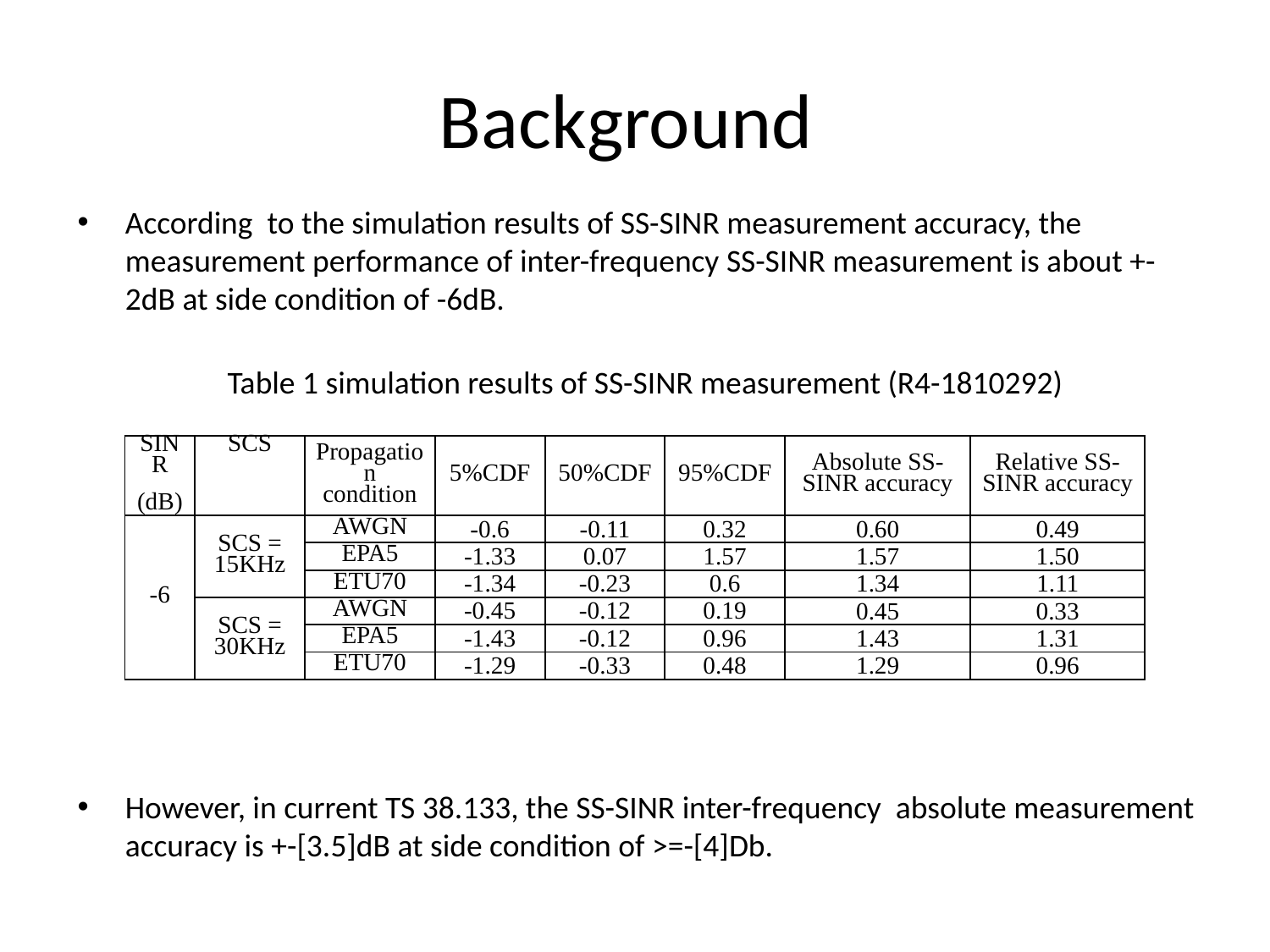

# Background
According  to the simulation results of SS-SINR measurement accuracy, the measurement performance of inter-frequency SS-SINR measurement is about +-2dB at side condition of -6dB.

Table 1 simulation results of SS-SINR measurement (R4-1810292)
| SINR (dB) | SCS | Propagation condition | 5%CDF | 50%CDF | 95%CDF | Absolute SS-SINR accuracy | Relative SS-SINR accuracy |
| --- | --- | --- | --- | --- | --- | --- | --- |
| -6 | SCS = 15KHz | AWGN | -0.6 | -0.11 | 0.32 | 0.60 | 0.49 |
|  |  | EPA5 | -1.33 | 0.07 | 1.57 | 1.57 | 1.50 |
|  |  | ETU70 | -1.34 | -0.23 | 0.6 | 1.34 | 1.11 |
|  | SCS = 30KHz | AWGN | -0.45 | -0.12 | 0.19 | 0.45 | 0.33 |
|  |  | EPA5 | -1.43 | -0.12 | 0.96 | 1.43 | 1.31 |
|  |  | ETU70 | -1.29 | -0.33 | 0.48 | 1.29 | 0.96 |

However, in current TS 38.133, the SS-SINR inter-frequency  absolute measurement accuracy is +-[3.5]dB at side condition of >=-[4]Db.